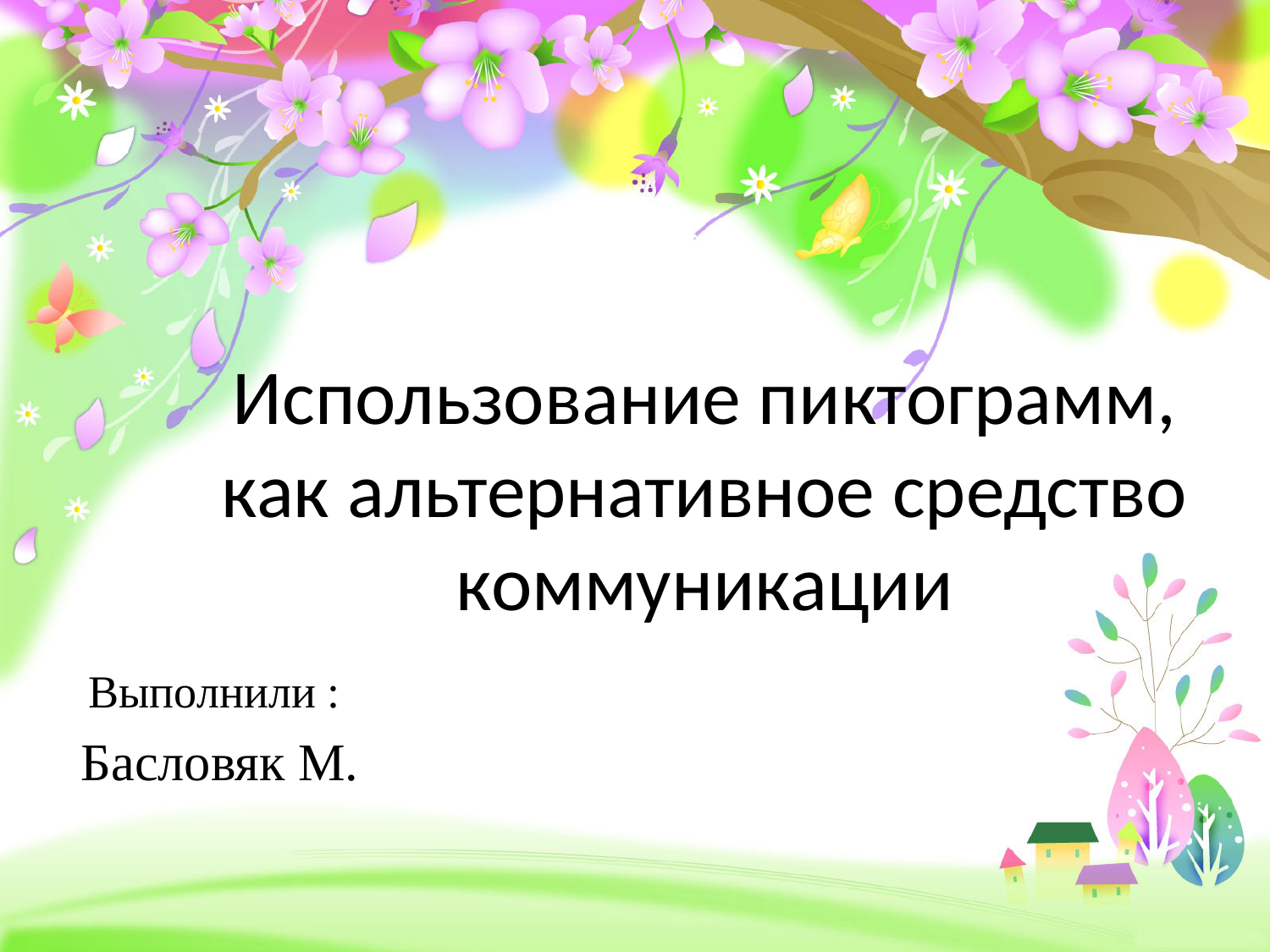

# Использование пиктограмм, как альтернативное средство коммуникации
Выполнили :
Басловяк М.